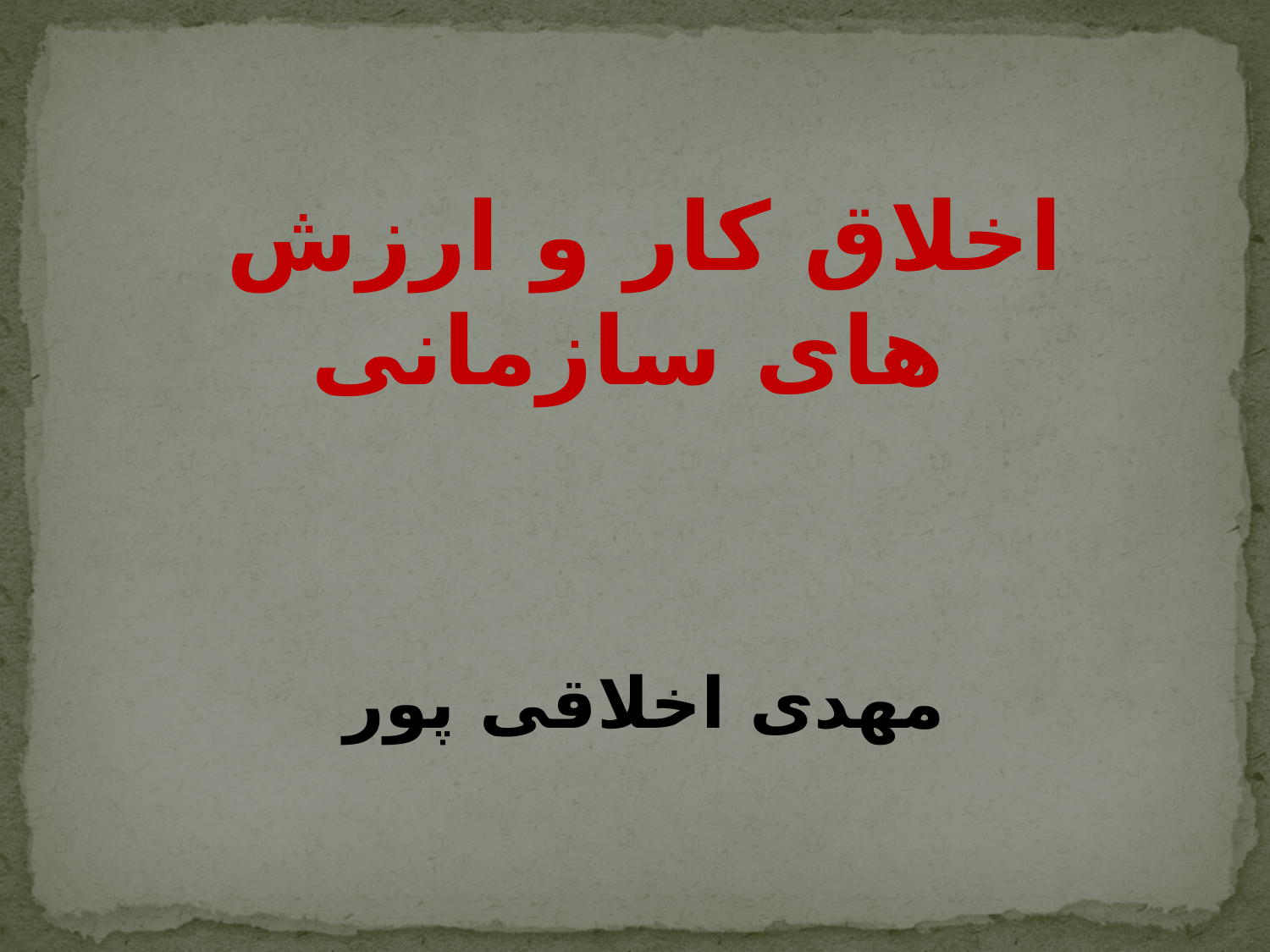

اخلاق کار و ارزش های سازمانی

مهدی اخلاقی پور